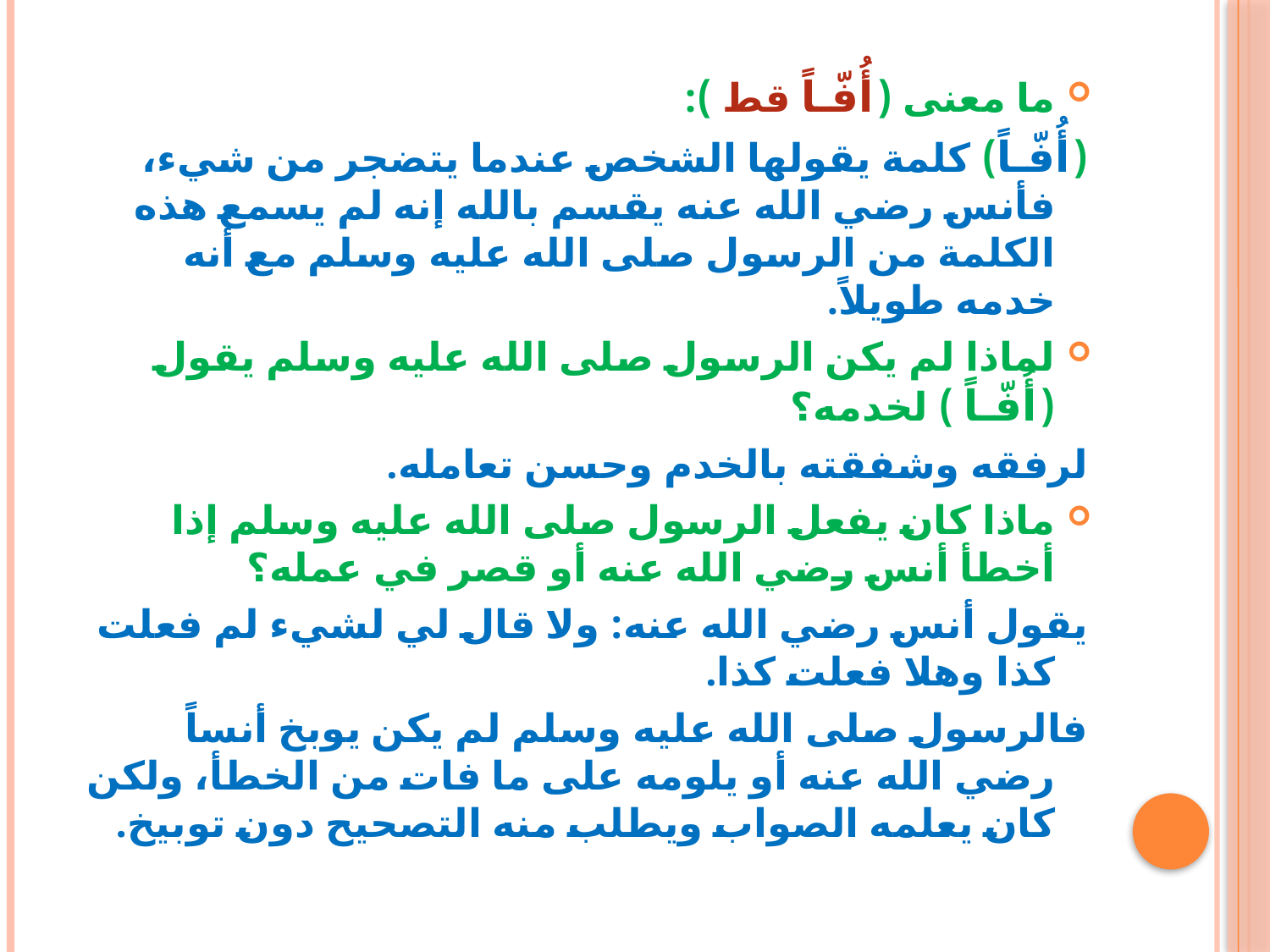

ما معنى (أُفّـاً قط ):
(أُفّـاً) كلمة يقولها الشخص عندما يتضجر من شيء، فأنس رضي الله عنه يقسم بالله إنه لم يسمع هذه الكلمة من الرسول صلى الله عليه وسلم مع أنه خدمه طويلاً.
لماذا لم يكن الرسول صلى الله عليه وسلم يقول (أُفّـاً ) لخدمه؟
لرفقه وشفقته بالخدم وحسن تعامله.
ماذا كان يفعل الرسول صلى الله عليه وسلم إذا أخطأ أنس رضي الله عنه أو قصر في عمله؟
يقول أنس رضي الله عنه: ولا قال لي لشيء لم فعلت كذا وهلا فعلت كذا.
فالرسول صلى الله عليه وسلم لم يكن يوبخ أنساً رضي الله عنه أو يلومه على ما فات من الخطأ، ولكن كان يعلمه الصواب ويطلب منه التصحيح دون توبيخ.